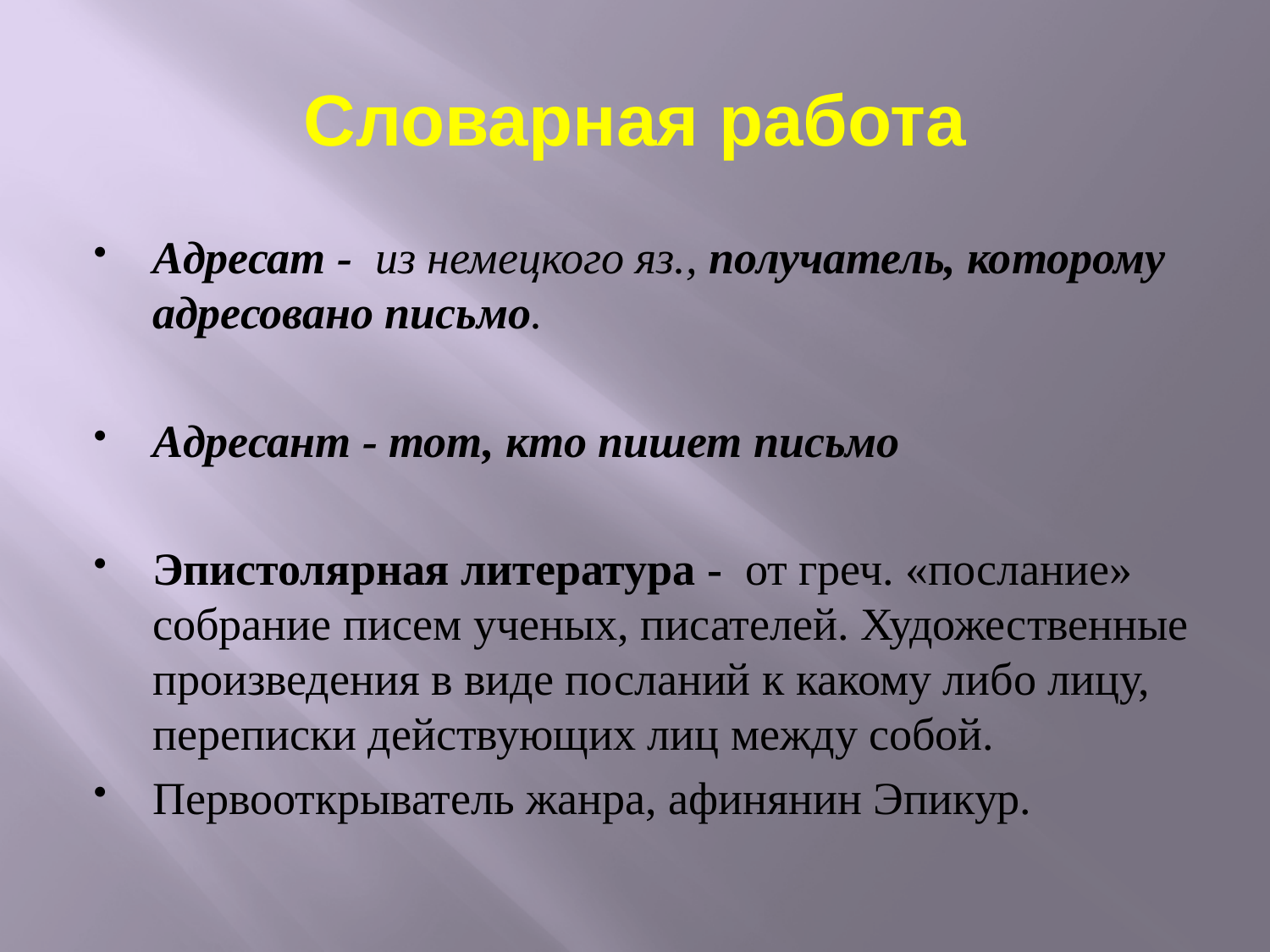

# Словарная работа
Адресат -  из немецкого яз., получатель, которому адресовано письмо.

Адресант - тот, кто пишет письмо

Эпистолярная литература -  от греч. «послание» собрание писем ученых, писателей. Художественные произведения в виде посланий к какому либо лицу, переписки действующих лиц между собой.
Первооткрыватель жанра, афинянин Эпикур.